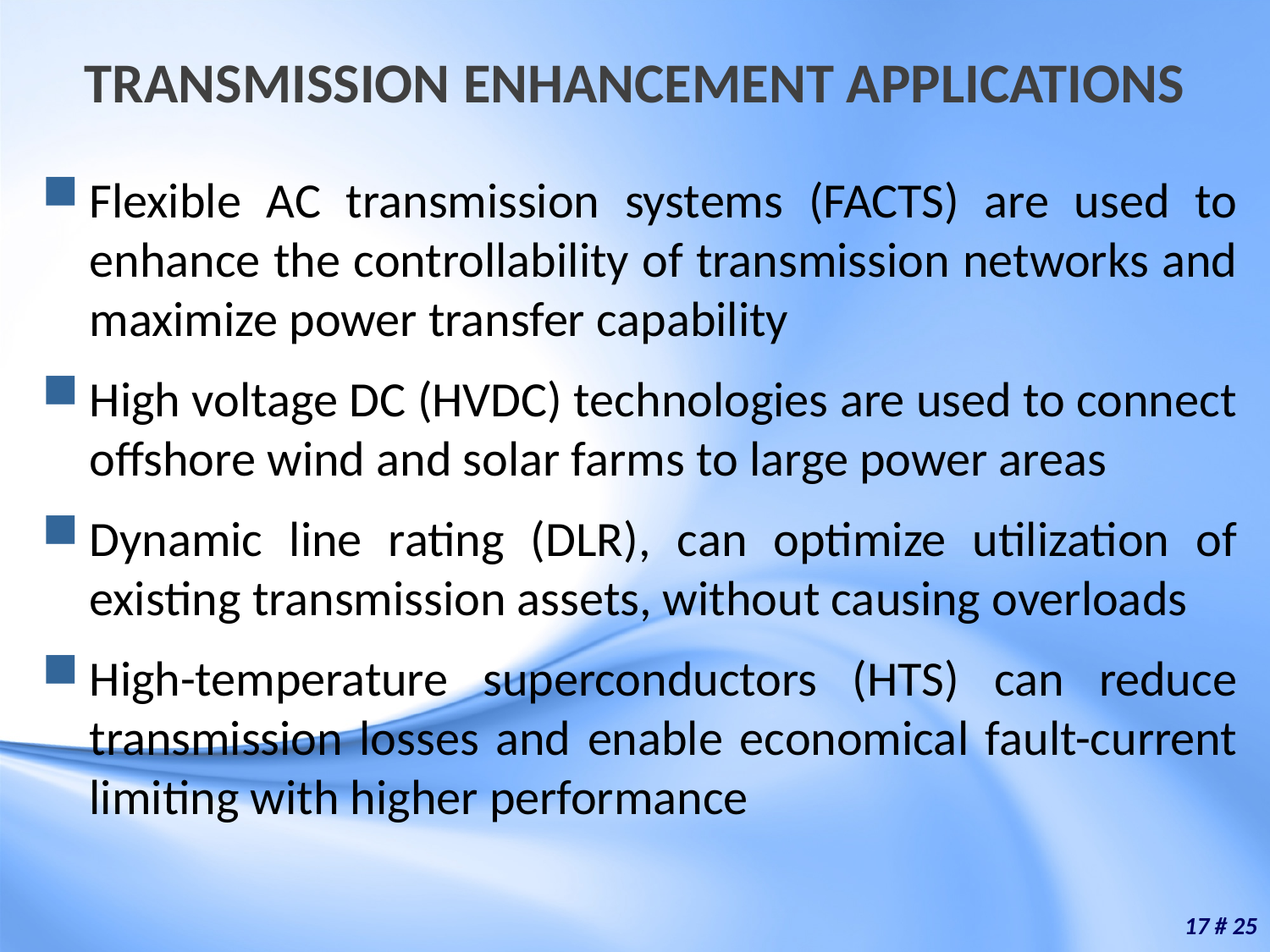

# TRANSMISSION ENHANCEMENT APPLICATIONS
Flexible AC transmission systems (FACTS) are used to enhance the controllability of transmission networks and maximize power transfer capability
High voltage DC (HVDC) technologies are used to connect offshore wind and solar farms to large power areas
Dynamic line rating (DLR), can optimize utilization of existing transmission assets, without causing overloads
High-temperature superconductors (HTS) can reduce transmission losses and enable economical fault-current limiting with higher performance
17 # 25